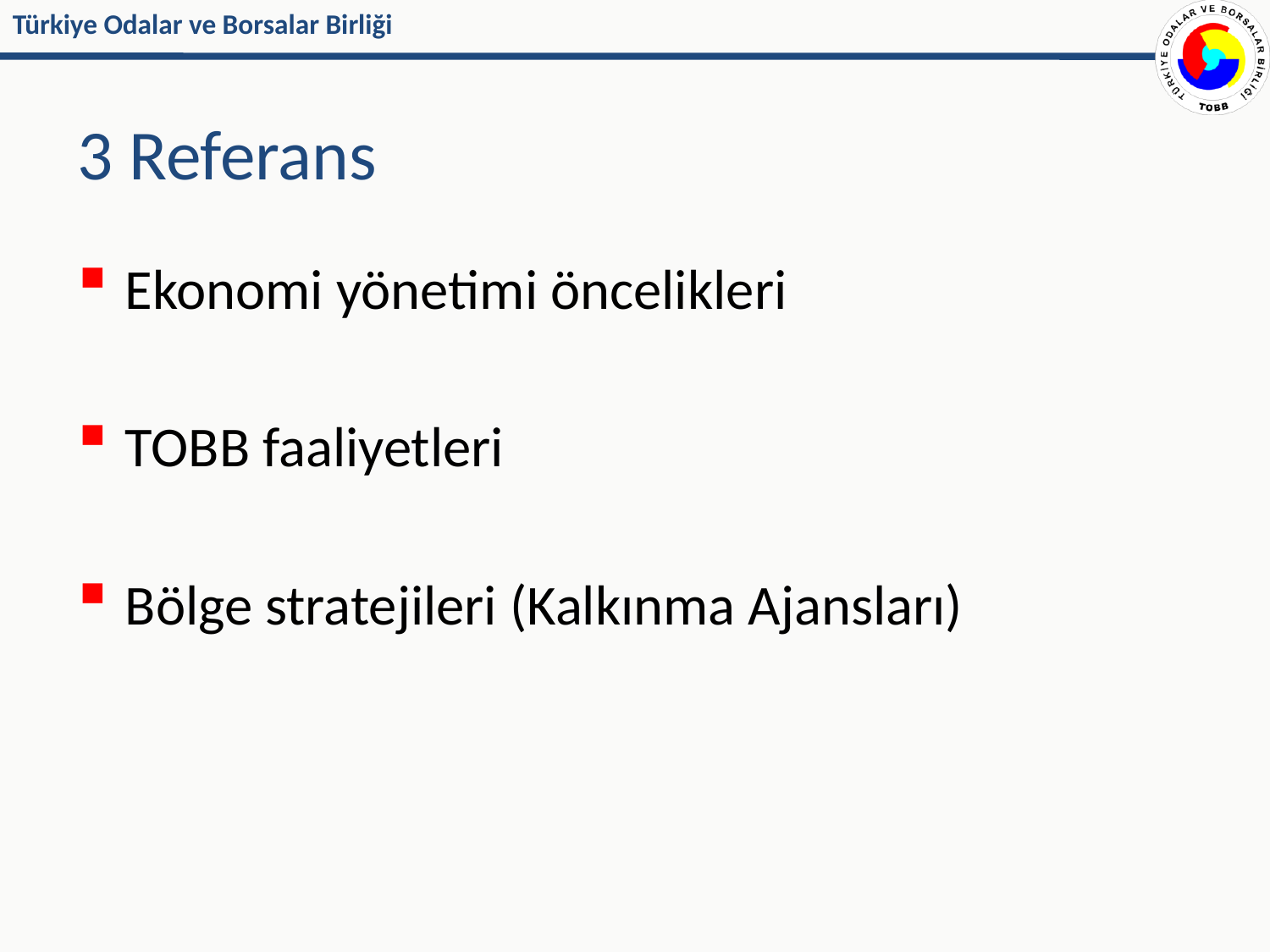

# 3 Referans
Ekonomi yönetimi öncelikleri

TOBB faaliyetleri

Bölge stratejileri (Kalkınma Ajansları)